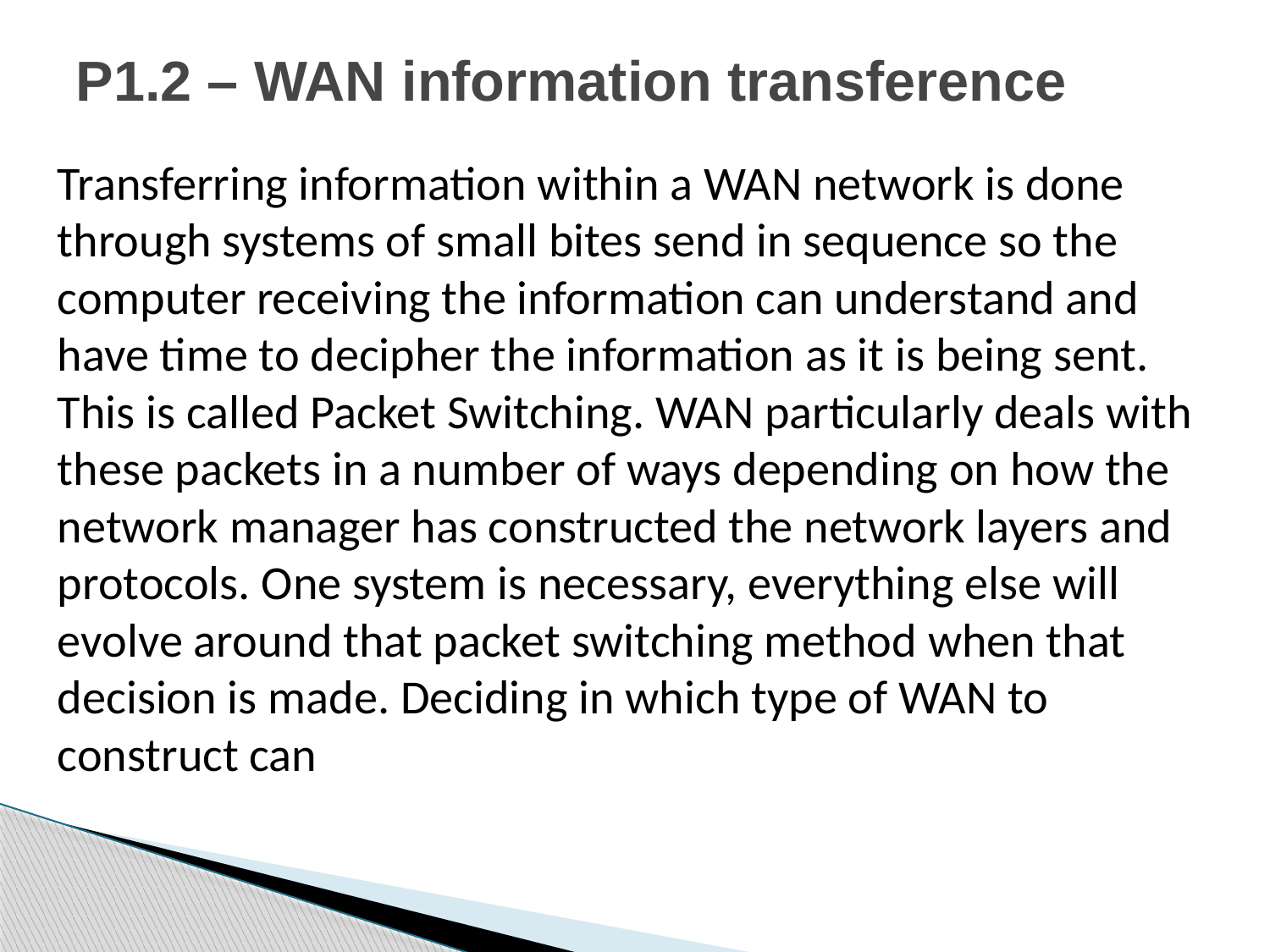

P1.2 – WAN information transference
Transferring information within a WAN network is done through systems of small bites send in sequence so the computer receiving the information can understand and have time to decipher the information as it is being sent. This is called Packet Switching. WAN particularly deals with these packets in a number of ways depending on how the network manager has constructed the network layers and protocols. One system is necessary, everything else will evolve around that packet switching method when that decision is made. Deciding in which type of WAN to construct can